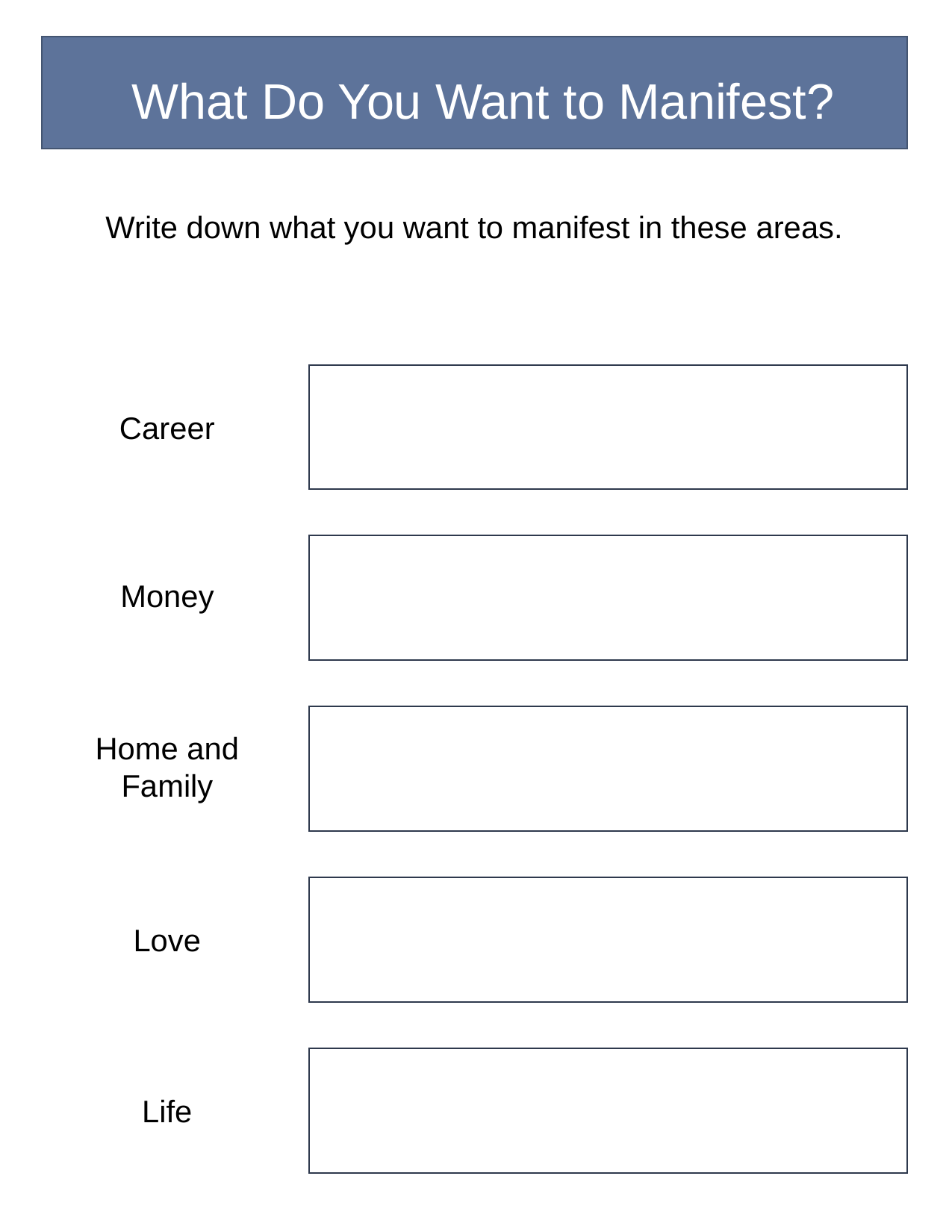

What Do You Want to Manifest?
Write down what you want to manifest in these areas.

Career

Money

Home and Family

Love

Life